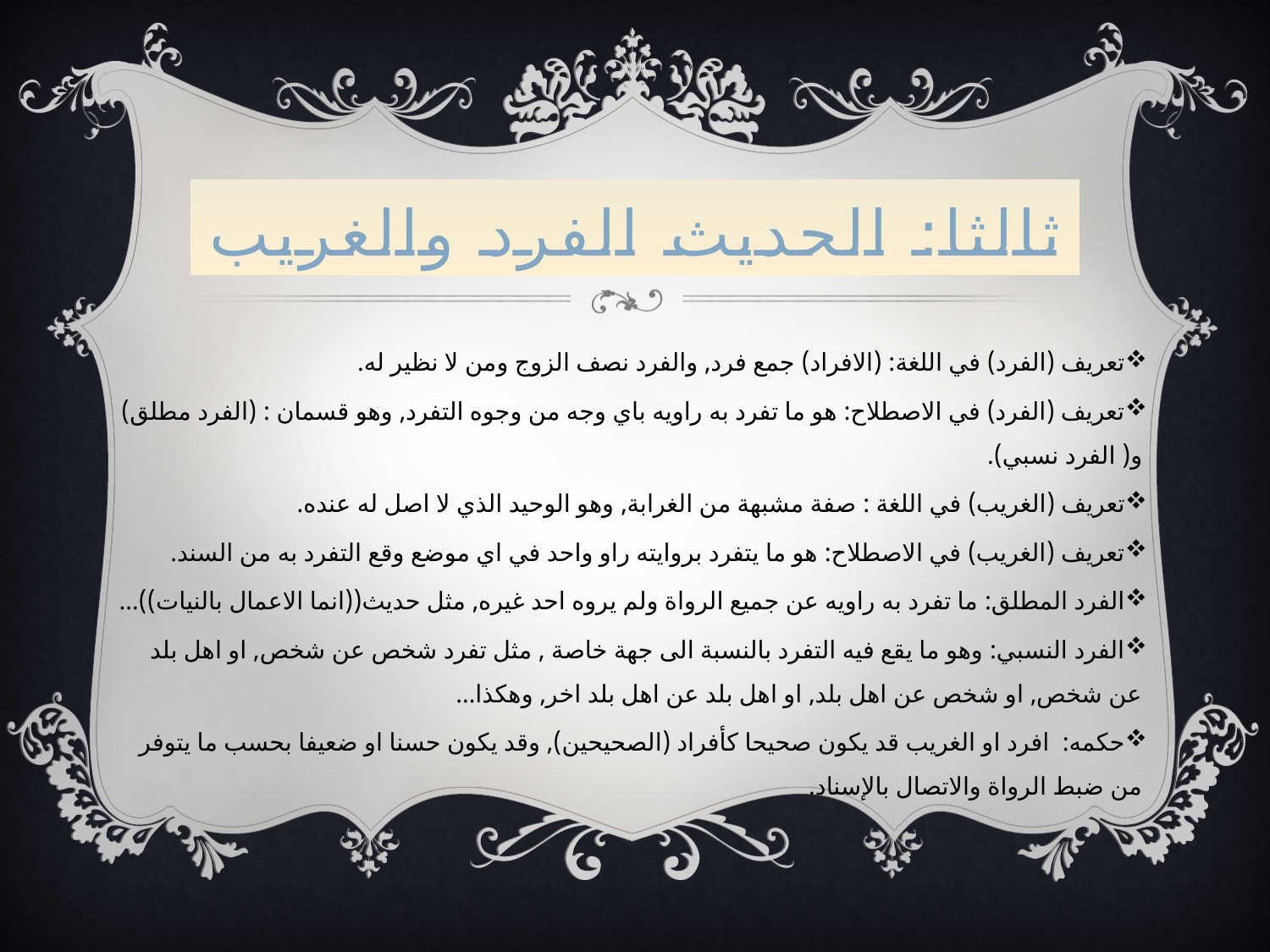

# ثالثا: الحديث الفرد والغريب
تعريف (الفرد) في اللغة: (الافراد) جمع فرد, والفرد نصف الزوج ومن لا نظير له.
تعريف (الفرد) في الاصطلاح: هو ما تفرد به راويه باي وجه من وجوه التفرد, وهو قسمان : (الفرد مطلق) و( الفرد نسبي).
تعريف (الغريب) في اللغة : صفة مشبهة من الغرابة, وهو الوحيد الذي لا اصل له عنده.
تعريف (الغريب) في الاصطلاح: هو ما يتفرد بروايته راو واحد في اي موضع وقع التفرد به من السند.
الفرد المطلق: ما تفرد به راويه عن جميع الرواة ولم يروه احد غيره, مثل حديث((انما الاعمال بالنيات))...
الفرد النسبي: وهو ما يقع فيه التفرد بالنسبة الى جهة خاصة , مثل تفرد شخص عن شخص, او اهل بلد عن شخص, او شخص عن اهل بلد, او اهل بلد عن اهل بلد اخر, وهكذا...
حكمه:  افرد او الغريب قد يكون صحيحا كأفراد (الصحيحين), وقد يكون حسنا او ضعيفا بحسب ما يتوفر من ضبط الرواة والاتصال بالإسناد.